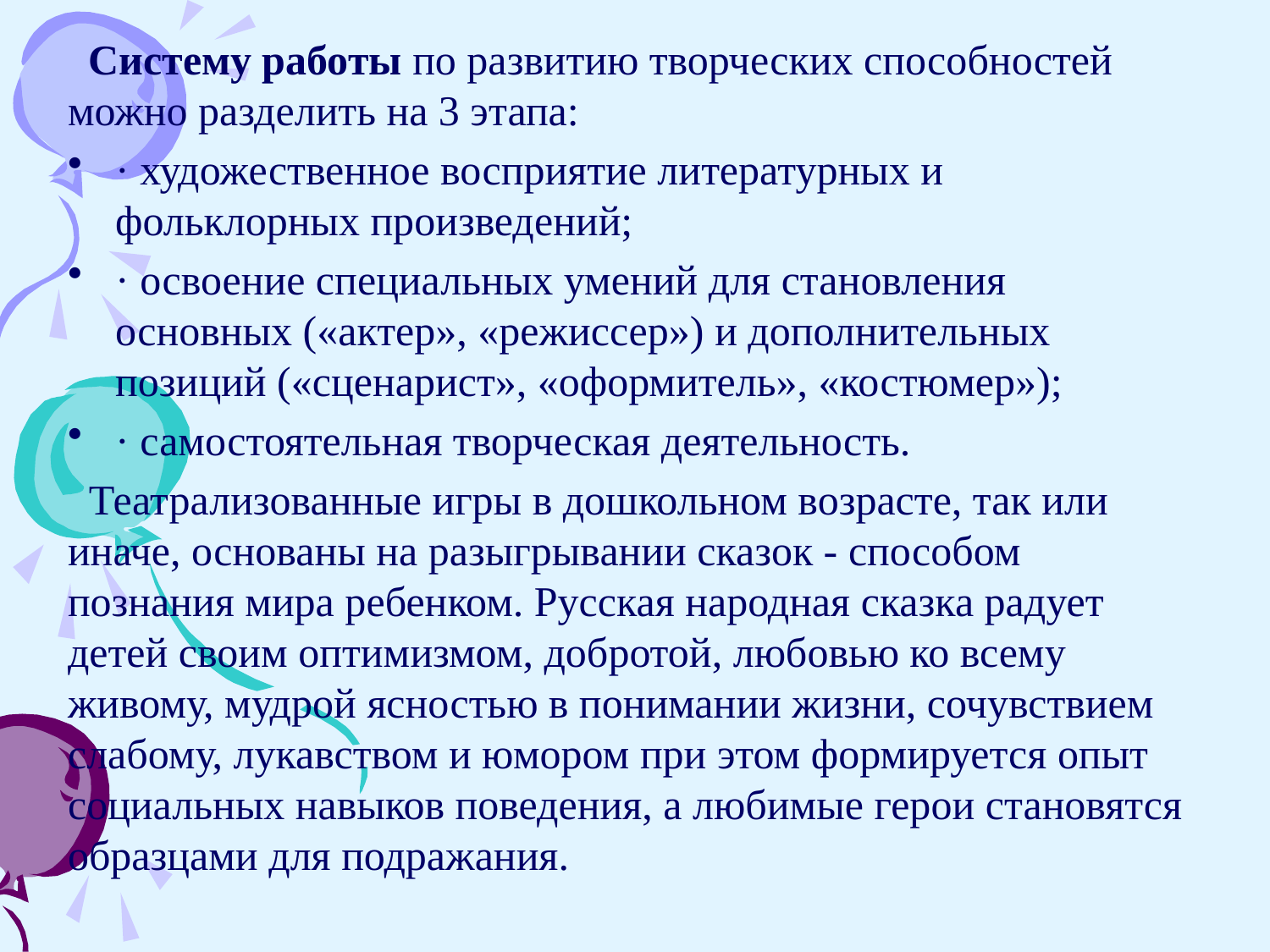

Систему работы по развитию творческих способностей можно разделить на 3 этапа:
· художественное восприятие литературных и фольклорных произведений;
· освоение специальных умений для становления основных («актер», «режиссер») и дополнительных позиций («сценарист», «оформитель», «костюмер»);
· самостоятельная творческая деятельность.
  Театрализованные игры в дошкольном возрасте, так или иначе, основаны на разыгрывании сказок - способом познания мира ребенком. Русская народная сказка радует детей своим оптимизмом, добротой, любовью ко всему живому, мудрой ясностью в понимании жизни, сочувствием слабому, лукавством и юмором при этом формируется опыт социальных навыков поведения, а любимые герои становятся образцами для подражания.